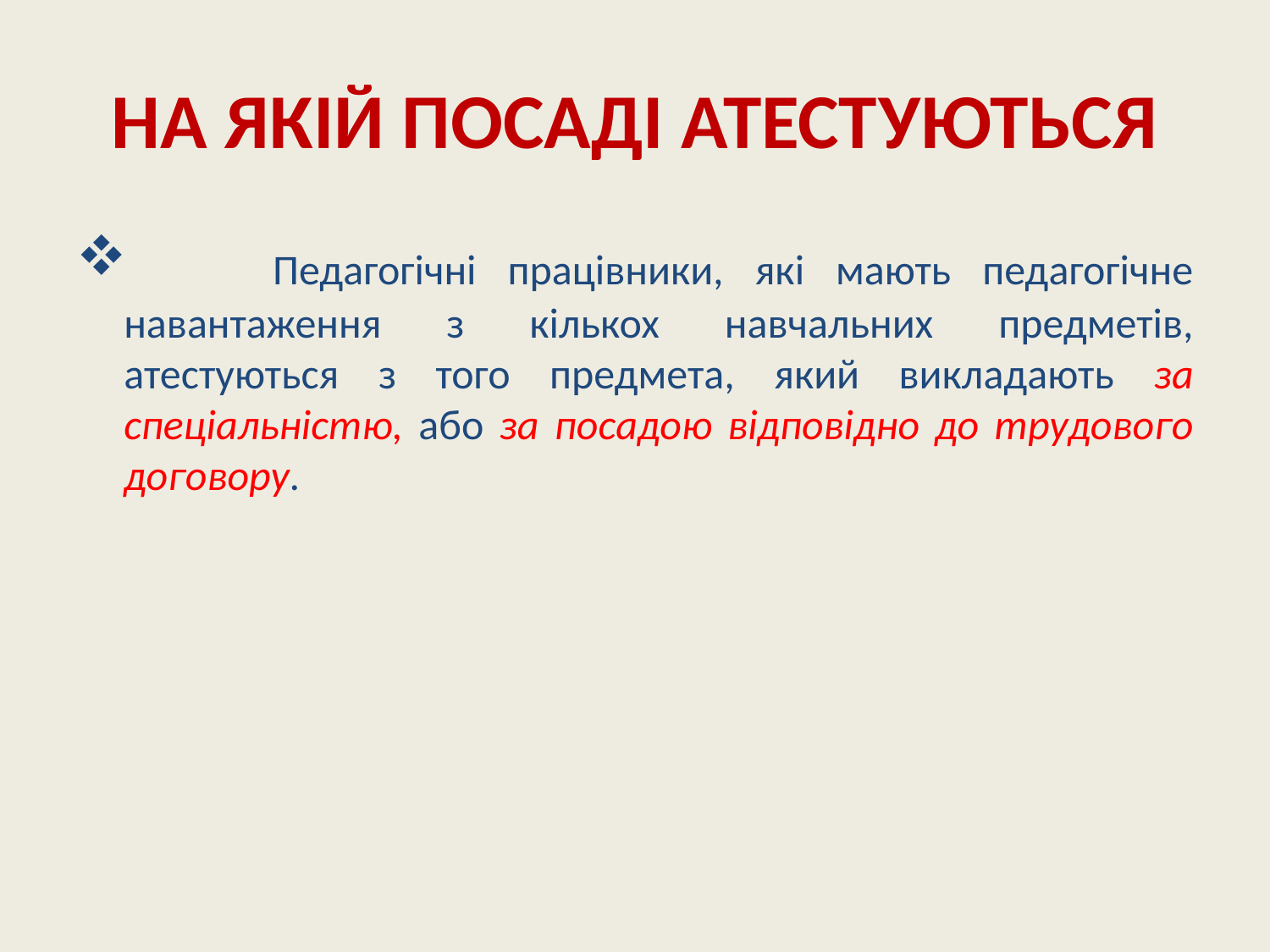

# НА ЯКІЙ ПОСАДІ АТЕСТУЮТЬСЯ
 	Педагогічні працівники, які мають педагогічне навантаження з кількох навчальних предметів, атестуються з того предмета, який викладають за спеціальністю, або за посадою відповідно до трудового договору.